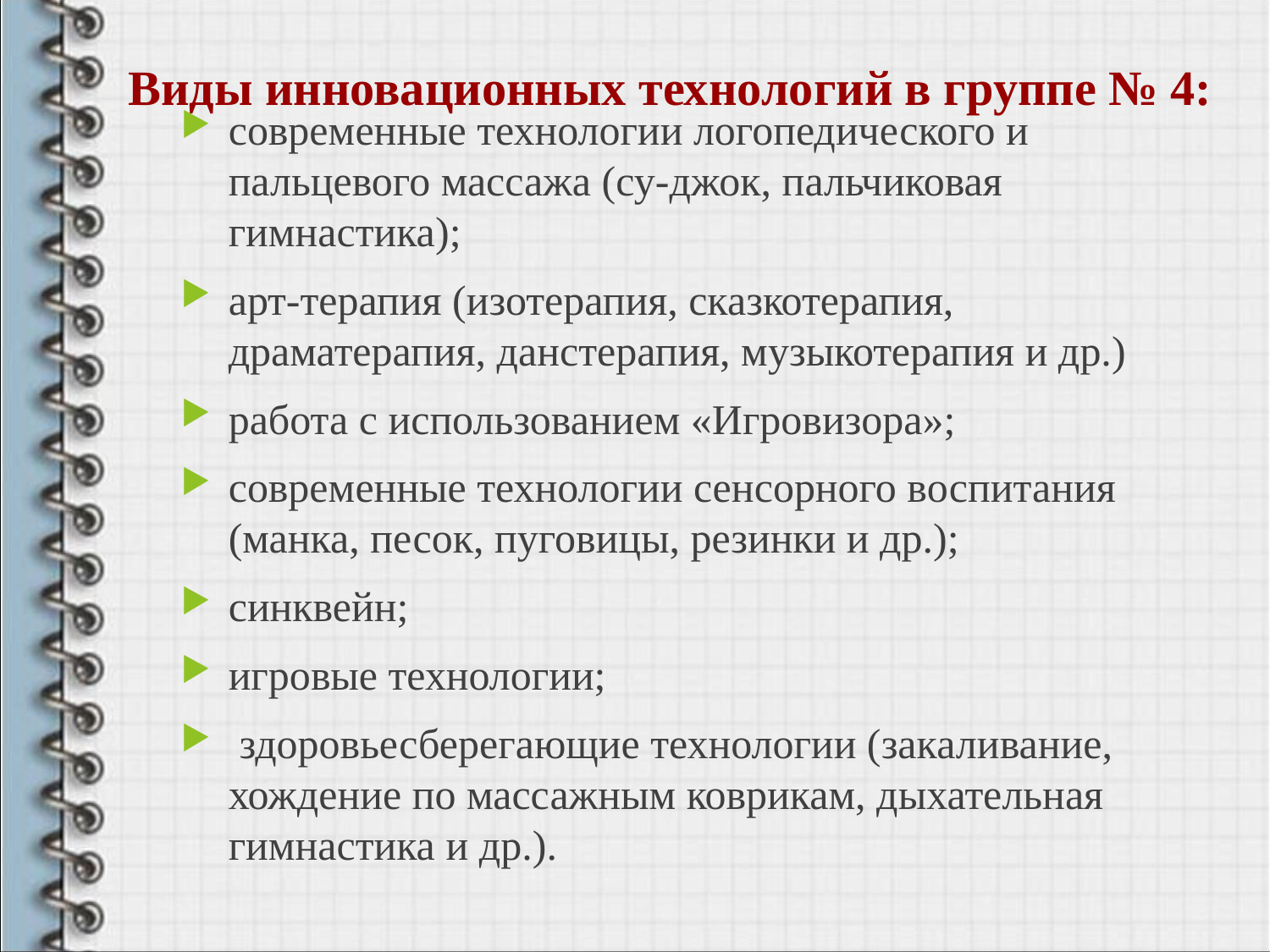

# Виды инновационных технологий в группе № 4:
современные технологии логопедического и пальцевого массажа (су-джок, пальчиковая гимнастика);
арт-терапия (изотерапия, сказкотерапия,  драматерапия, данстерапия, музыкотерапия и др.)
работа с использованием «Игровизора»;
современные технологии сенсорного воспитания (манка, песок, пуговицы, резинки и др.);
синквейн;
игровые технологии;
 здоровьесберегающие технологии (закаливание, хождение по массажным коврикам, дыхательная гимнастика и др.).